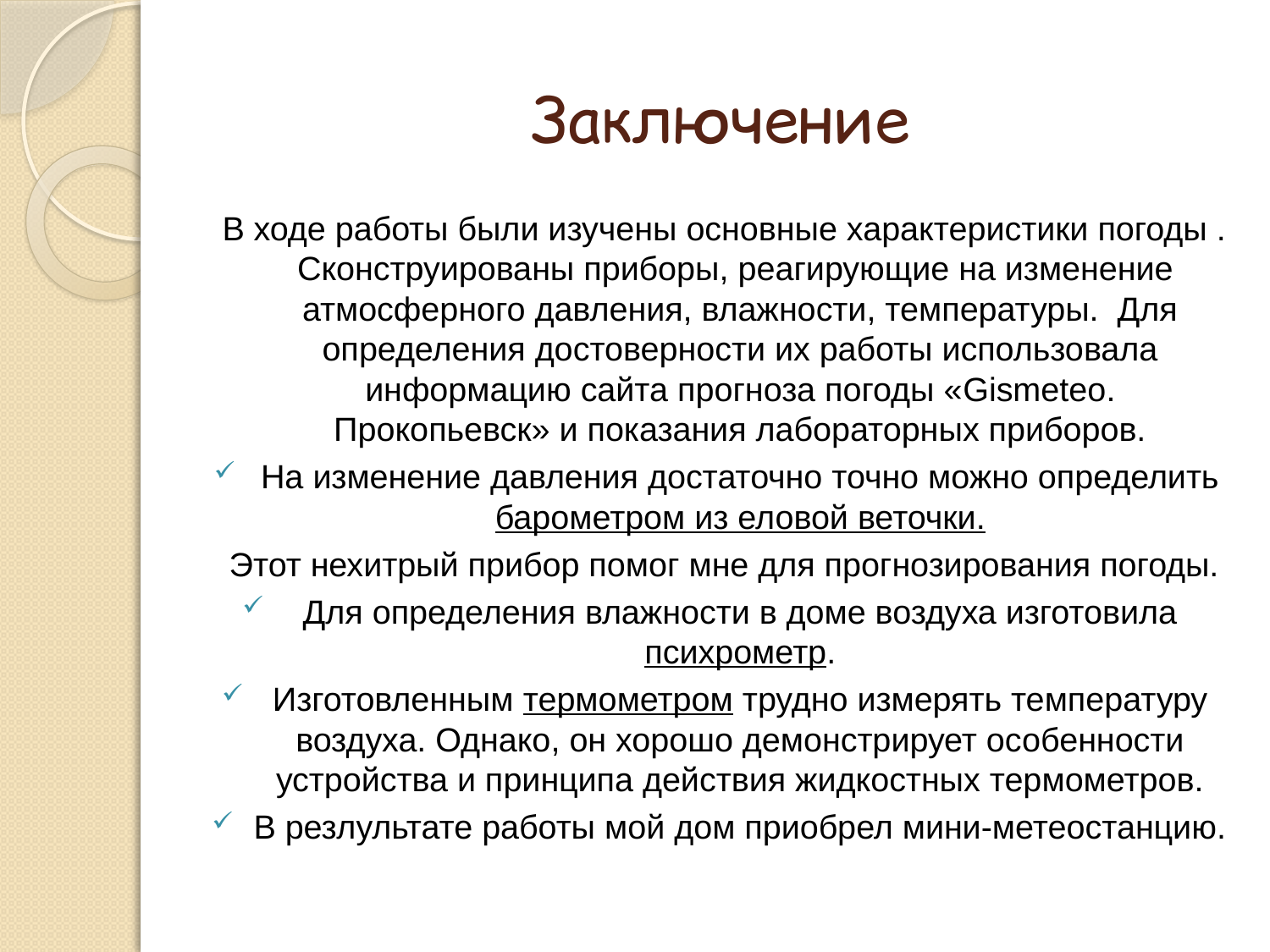

# Заключение
В ходе работы были изучены основные характеристики погоды . Сконструированы приборы, реагирующие на изменение  атмосферного давления, влажности, температуры.  Для определения достоверности их работы использовала информацию сайта прогноза погоды «Gismeteo. Прокопьевск» и показания лабораторных приборов.
На изменение давления достаточно точно можно определить барометром из еловой веточки.
Этот нехитрый прибор помог мне для прогнозирования погоды.
Для определения влажности в доме воздуха изготовила психрометр.
Изготовленным термометром трудно измерять температуру воздуха. Однако, он хорошо демонстрирует особенности устройства и принципа действия жидкостных термометров.
В резлультате работы мой дом приобрел мини-метеостанцию.